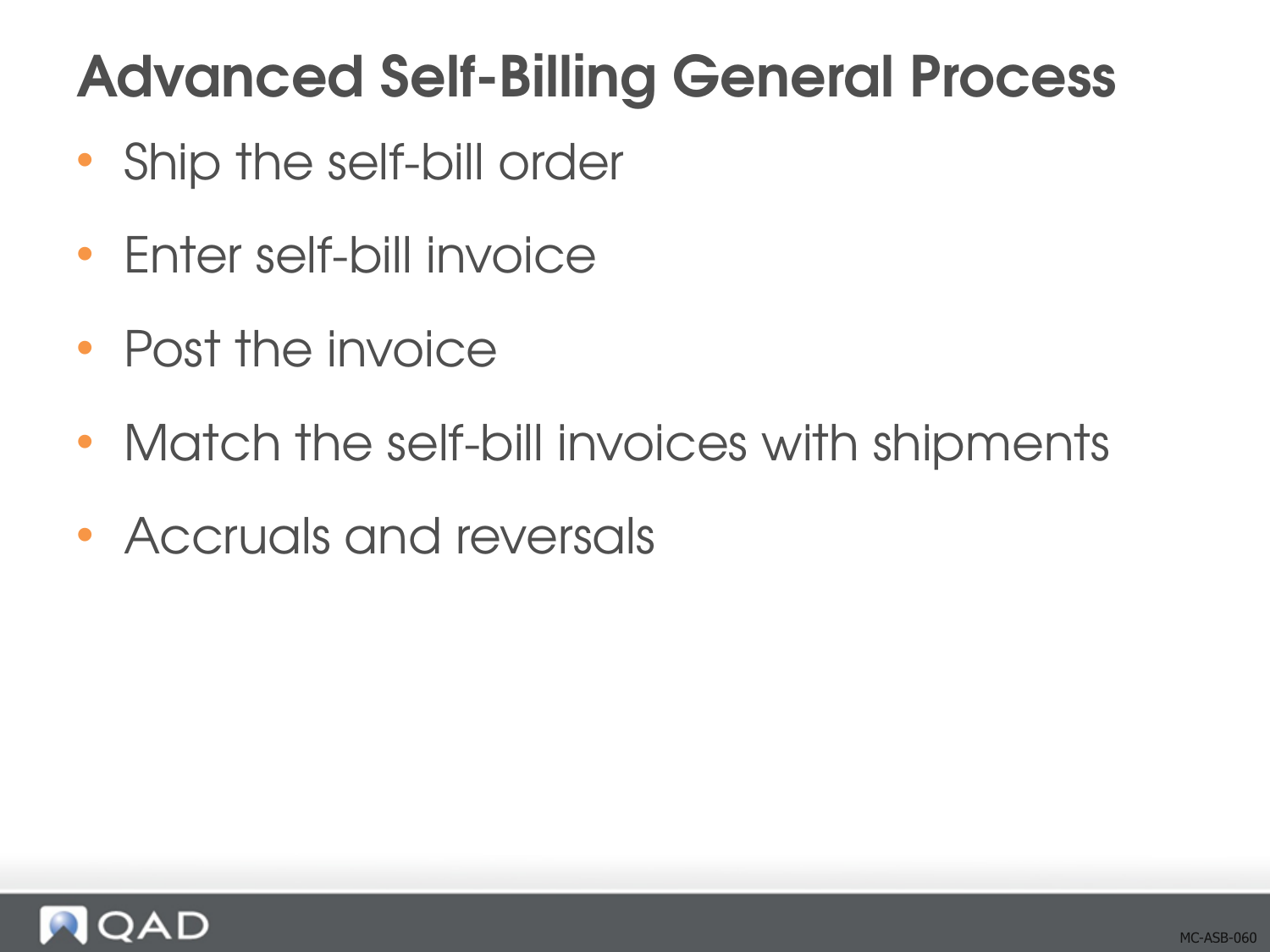

# Advanced Self-Billing General Process
Ship the self-bill order
Enter self-bill invoice
Post the invoice
Match the self-bill invoices with shipments
Accruals and reversals

MC-ASB-060